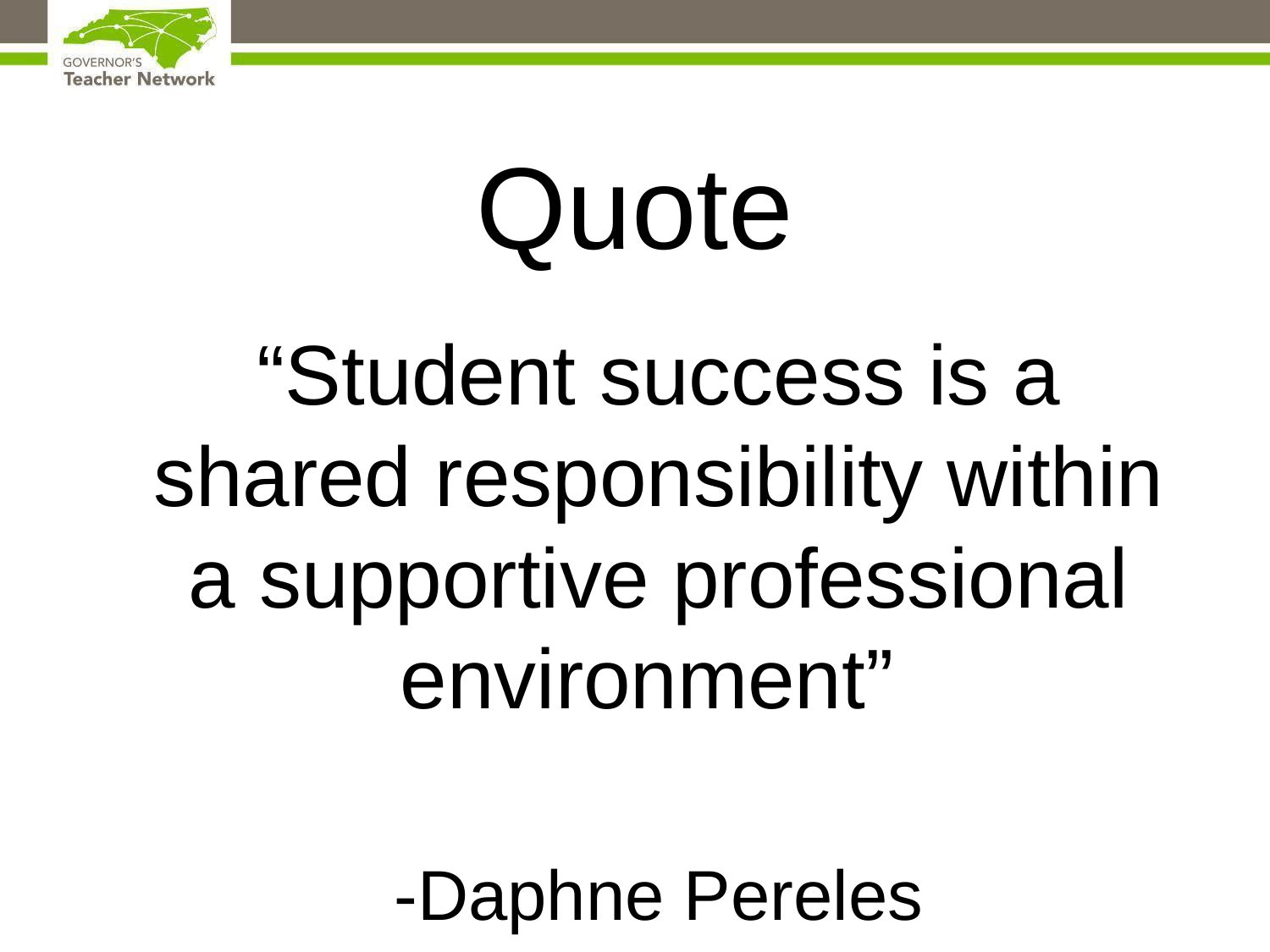

# Quote
“Student success is a shared responsibility within a supportive professional environment”

-Daphne Pereles